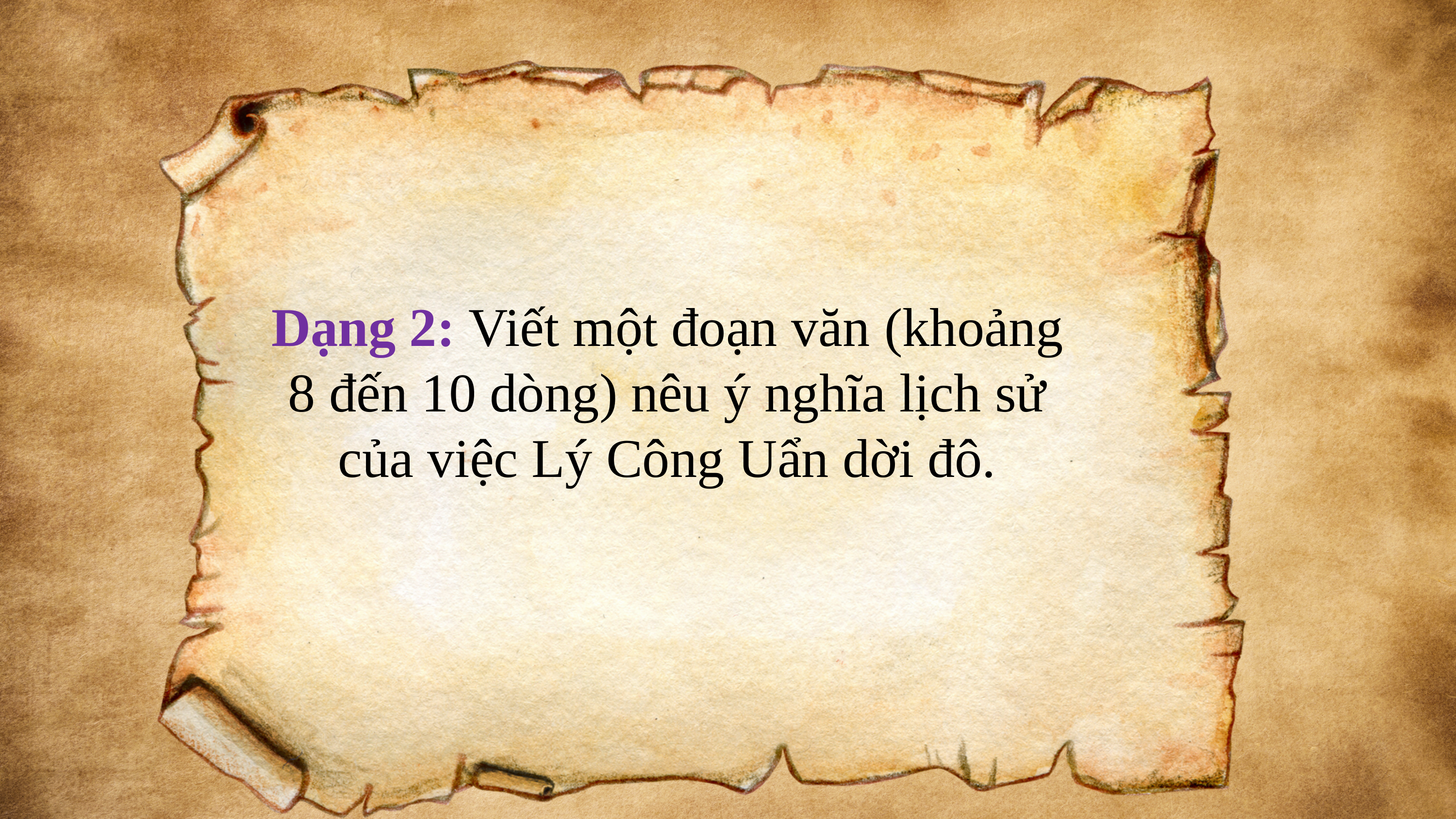

Dạng 2: Viết một đoạn văn (khoảng 8 đến 10 dòng) nêu ý nghĩa lịch sử của việc Lý Công Uẩn dời đô.